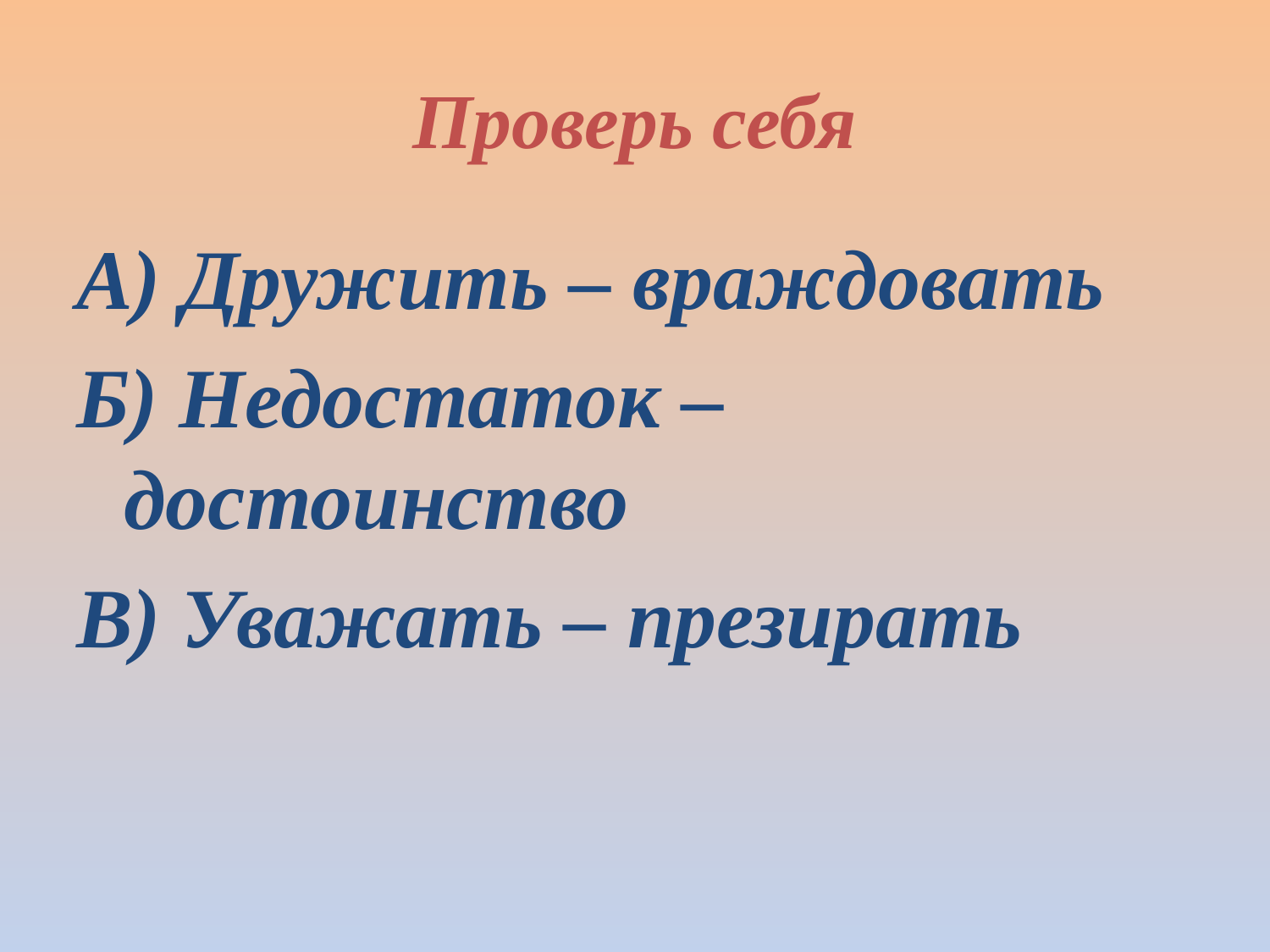

# Проверь себя
А) Дружить – враждовать
Б) Недостаток – достоинство
В) Уважать – презирать